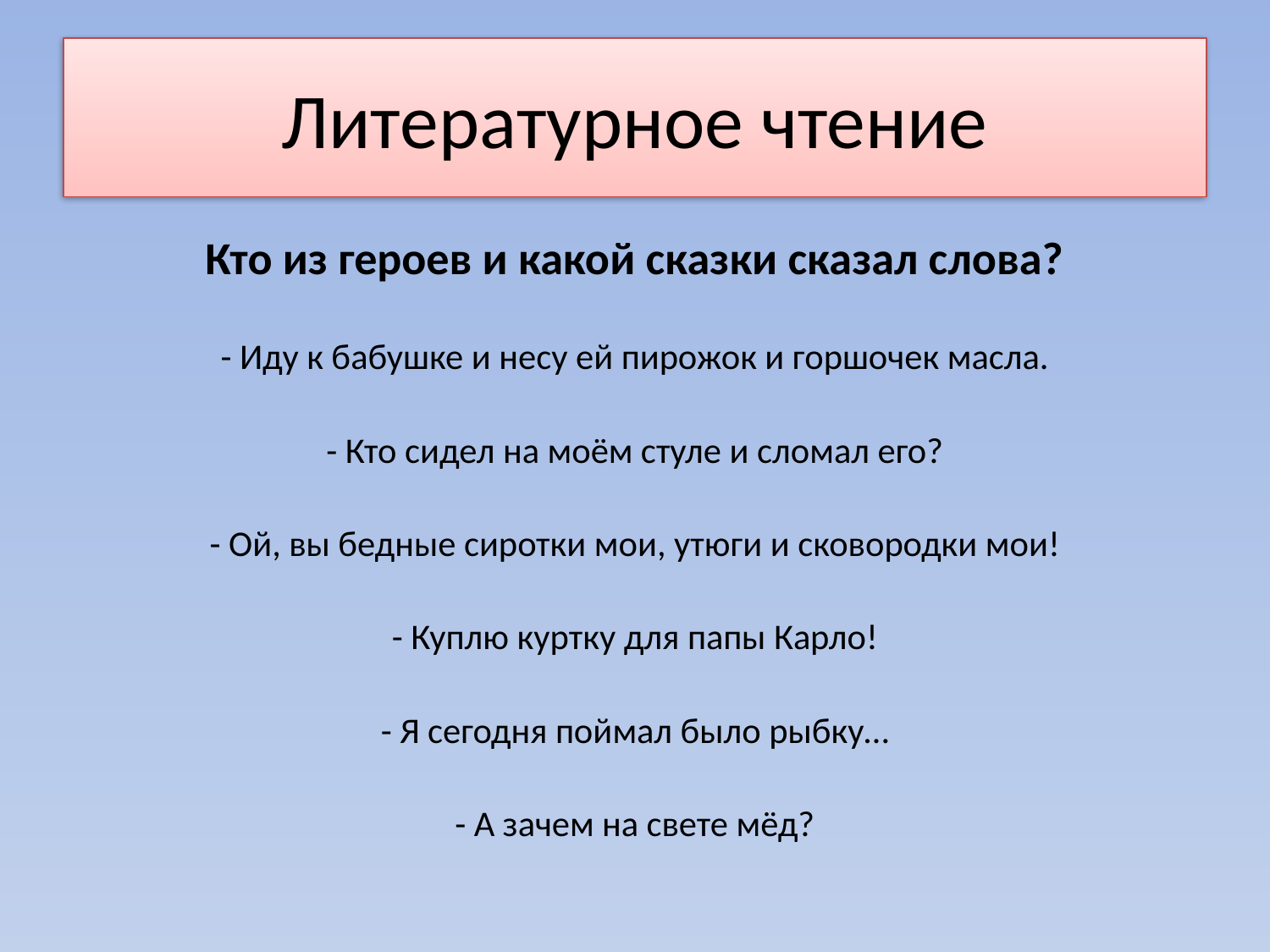

# Литературное чтение
Кто из героев и какой сказки сказал слова?
- Иду к бабушке и несу ей пирожок и горшочек масла.
- Кто сидел на моём стуле и сломал его?
- Ой, вы бедные сиротки мои, утюги и сковородки мои!
- Куплю куртку для папы Карло!
- Я сегодня поймал было рыбку…
- А зачем на свете мёд?